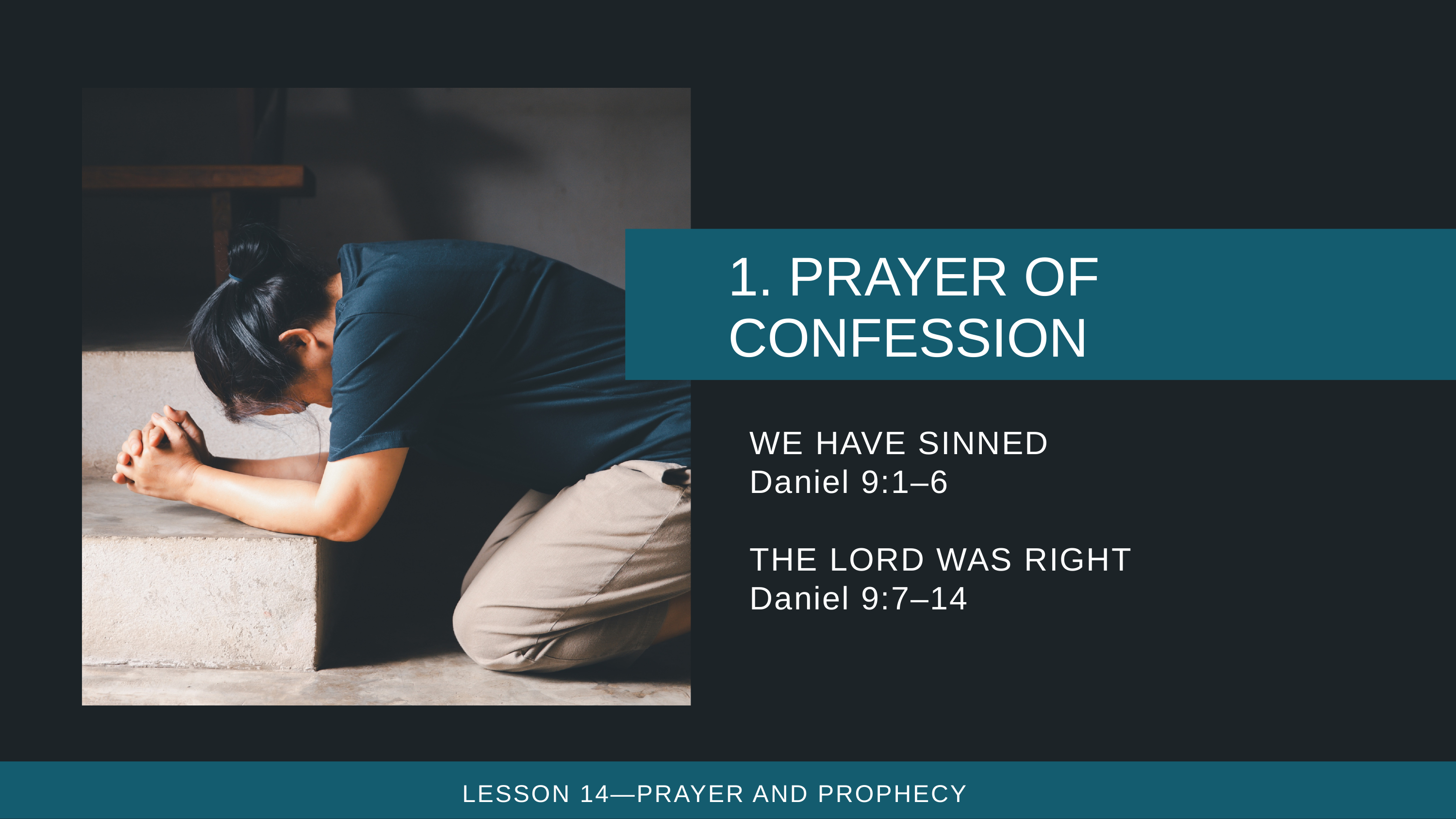

WE HAVE SINNED
Daniel 9:1–6
THE LORD WAS RIGHT
Daniel 9:7–14